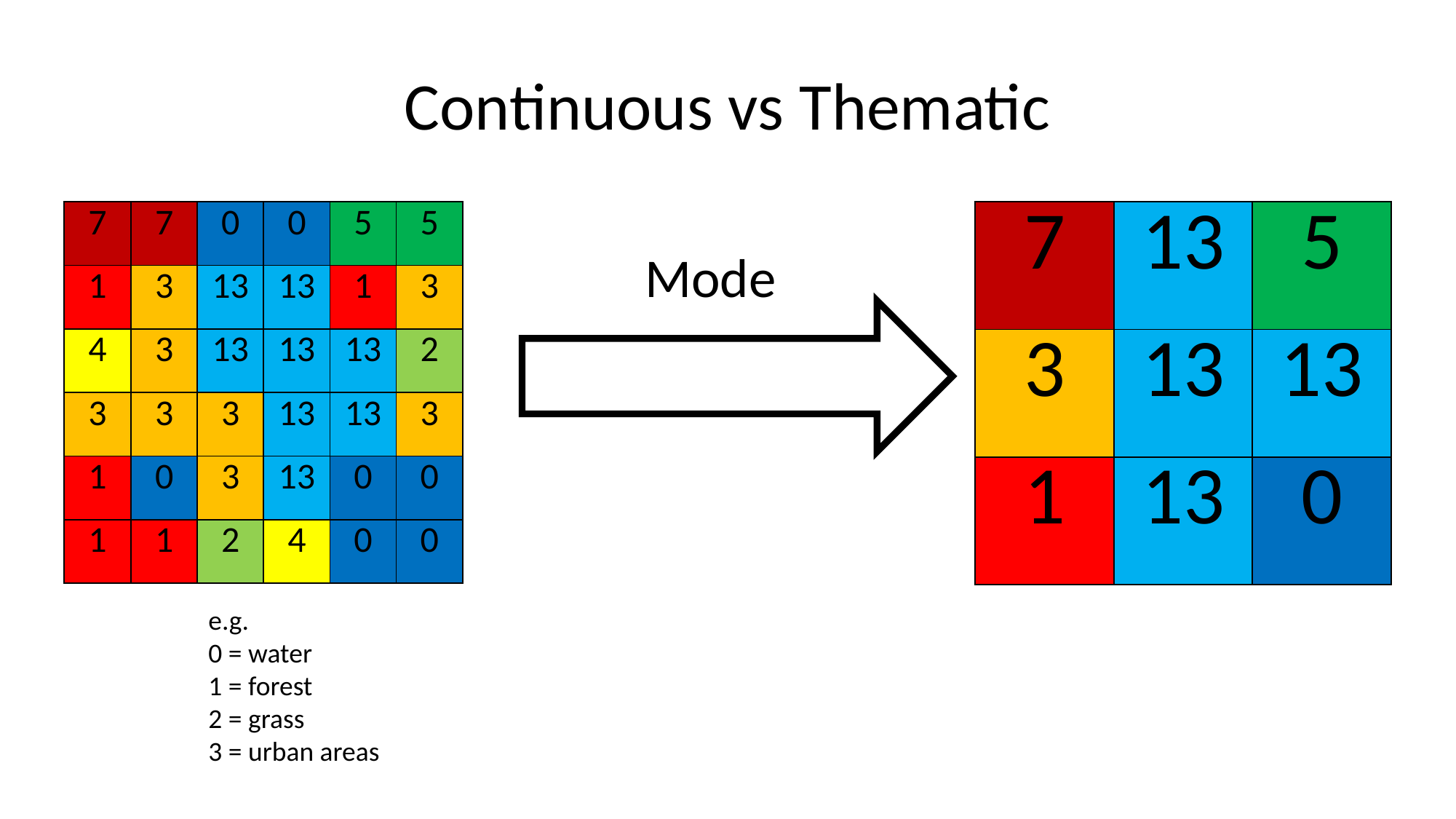

# Continuous vs Thematic
| 7 | 7 | 0 | 0 | 5 | 5 |
| --- | --- | --- | --- | --- | --- |
| 1 | 3 | 13 | 13 | 1 | 3 |
| 4 | 3 | 13 | 13 | 13 | 2 |
| 3 | 3 | 3 | 13 | 13 | 3 |
| 1 | 0 | 3 | 13 | 0 | 0 |
| 1 | 1 | 2 | 4 | 0 | 0 |
| 7 | 13 | 5 |
| --- | --- | --- |
| 3 | 13 | 13 |
| 1 | 13 | 0 |
Mode

e.g.
0 = water
1 = forest
2 = grass
3 = urban areas